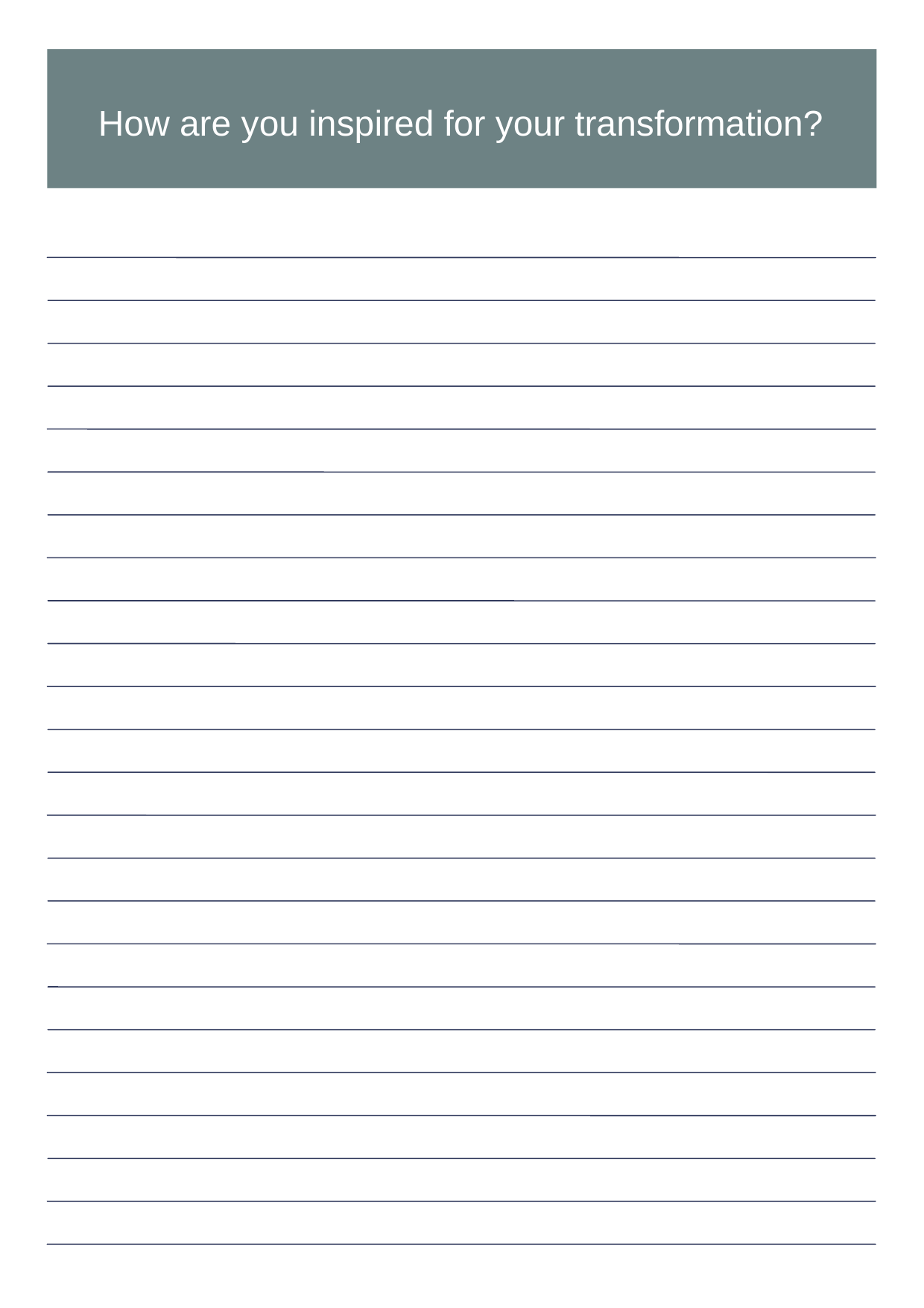

How are you inspired for your transformation?